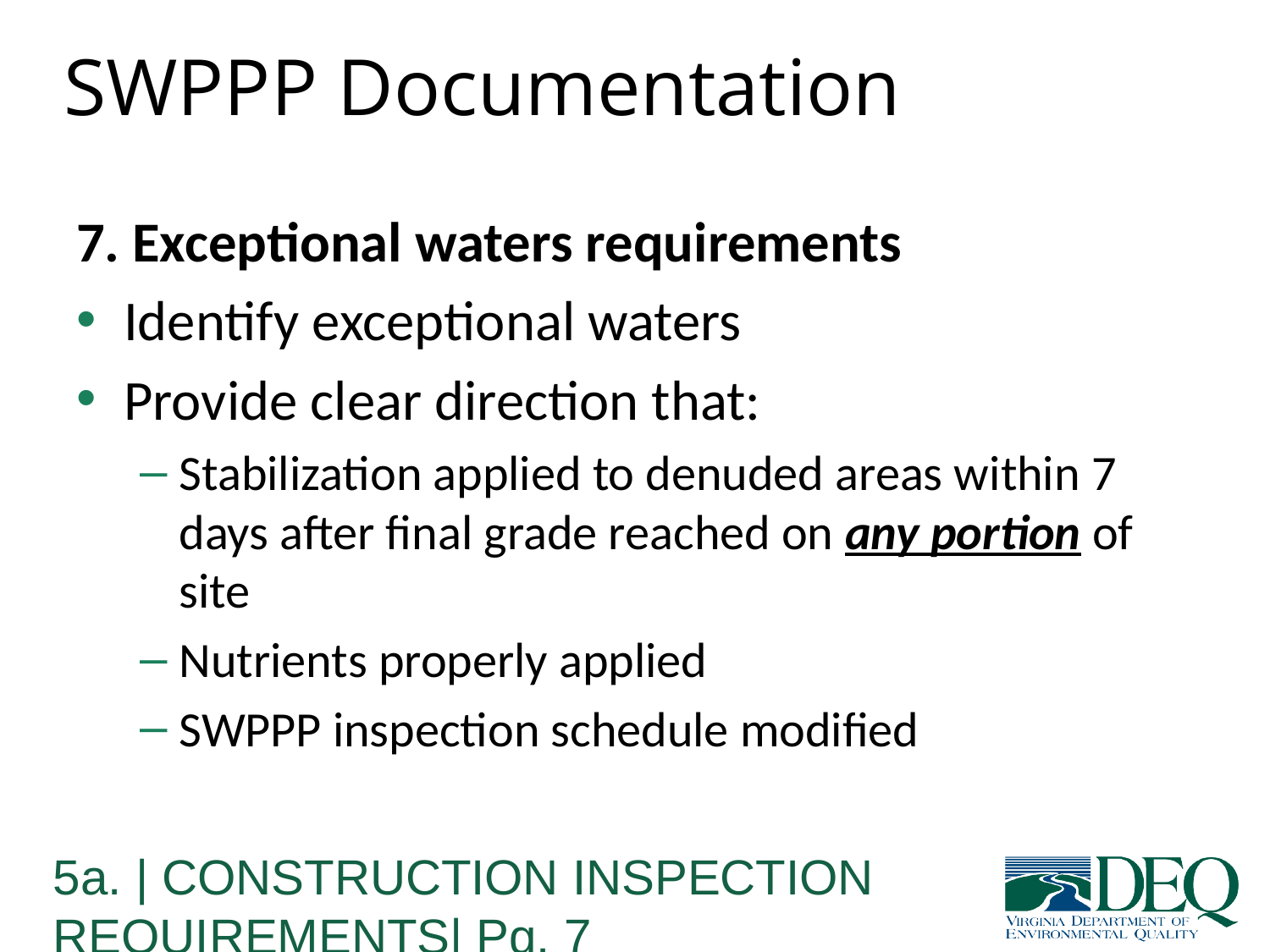

# SWPPP Documentation
7. Exceptional waters requirements
Identify exceptional waters
Provide clear direction that:
Stabilization applied to denuded areas within 7 days after final grade reached on any portion of site
Nutrients properly applied
SWPPP inspection schedule modified

5a. | CONSTRUCTION INSPECTION REQUIREMENTS| Pg. 7